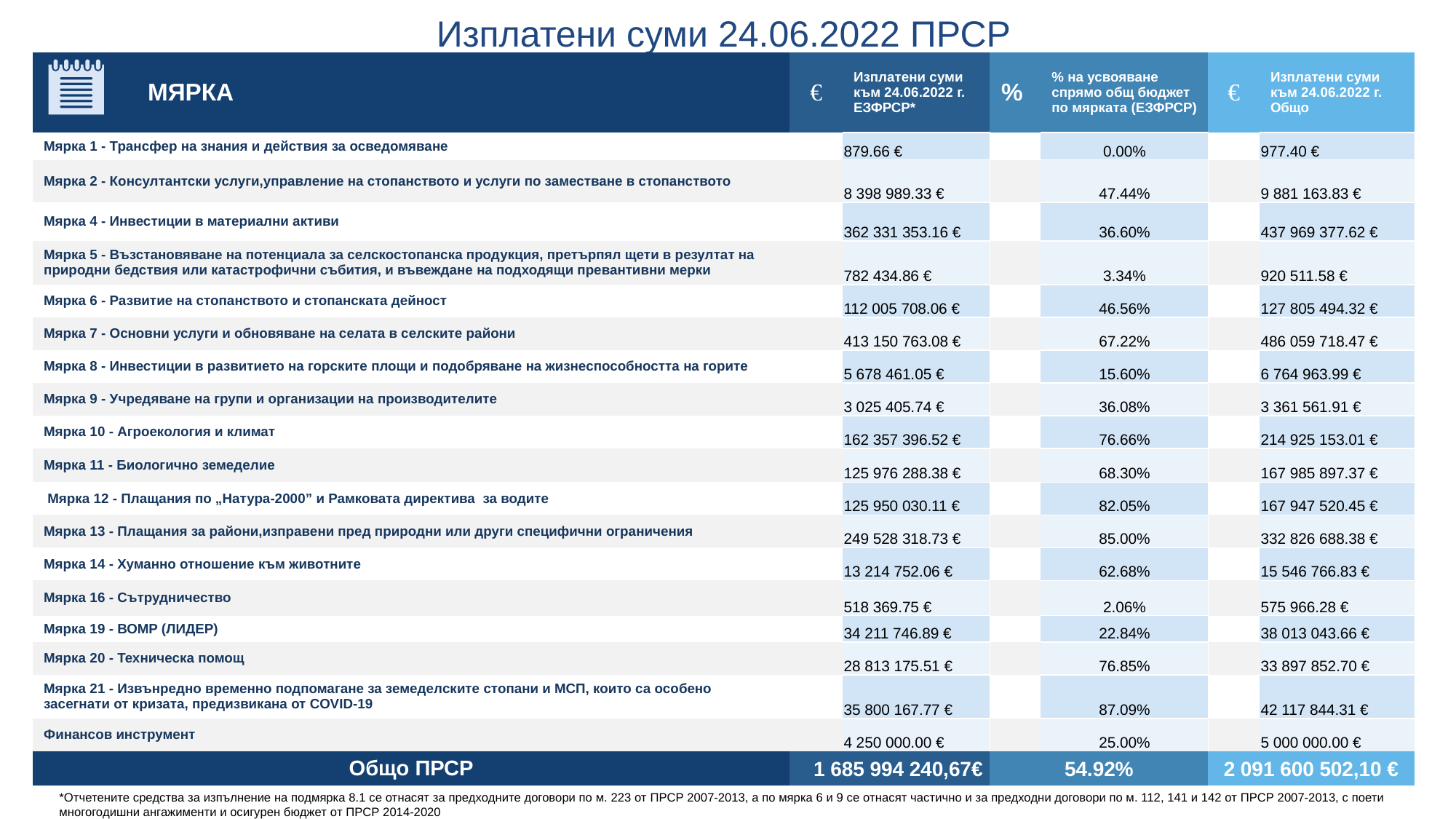

Изплатени суми 24.06.2022 ПРСР
|  | МЯРКА | € | Изплатени суми към 24.06.2022 г. ЕЗФРСР\* | % | % нa усвояване спрямо общ бюджет по мярката (ЕЗФРСР) | € | Изплатени суми към 24.06.2022 г. Общо |
| --- | --- | --- | --- | --- | --- | --- | --- |
| Мярка 1 - Трансфер на знания и действия за осведомяване |  |  | 879.66 € |  | 0.00% |  | 977.40 € |
| Мярка 2 - Консултантски услуги,управление на стопанството и услуги по заместване в стопанството |  |  | 8 398 989.33 € |  | 47.44% |  | 9 881 163.83 € |
| Мярка 4 - Инвестиции в материални активи |  |  | 362 331 353.16 € |  | 36.60% |  | 437 969 377.62 € |
| Мярка 5 - Възстановяване на потенциала за селскостопанска продукция, претърпял щети в резултат на природни бедствия или катастрофични събития, и въвеждане на подходящи превантивни мерки |  |  | 782 434.86 € |  | 3.34% |  | 920 511.58 € |
| Мярка 6 - Развитие на стопанството и стопанската дейност |  |  | 112 005 708.06 € |  | 46.56% |  | 127 805 494.32 € |
| Мярка 7 - Основни услуги и обновяване на селата в селските райони |  |  | 413 150 763.08 € |  | 67.22% |  | 486 059 718.47 € |
| Мярка 8 - Инвестиции в развитието на горските площи и подобряване на жизнеспособността на горите |  |  | 5 678 461.05 € |  | 15.60% |  | 6 764 963.99 € |
| Мярка 9 - Учредяване на групи и организации на производителите |  |  | 3 025 405.74 € |  | 36.08% |  | 3 361 561.91 € |
| Мярка 10 - Агроекология и климат |  |  | 162 357 396.52 € |  | 76.66% |  | 214 925 153.01 € |
| Мярка 11 - Биологично земеделие |  |  | 125 976 288.38 € |  | 68.30% |  | 167 985 897.37 € |
| Мярка 12 - Плащания по „Натура-2000” и Рамковата директива за водите |  |  | 125 950 030.11 € |  | 82.05% |  | 167 947 520.45 € |
| Мярка 13 - Плащания за райони,изправени пред природни или други специфични ограничения |  |  | 249 528 318.73 € |  | 85.00% |  | 332 826 688.38 € |
| Мярка 14 - Хуманно отношение към животните |  |  | 13 214 752.06 € |  | 62.68% |  | 15 546 766.83 € |
| Мярка 16 - Сътрудничество |  |  | 518 369.75 € |  | 2.06% |  | 575 966.28 € |
| Мярка 19 - ВОМР (ЛИДЕР) |  |  | 34 211 746.89 € |  | 22.84% |  | 38 013 043.66 € |
| Мярка 20 - Техническа помощ |  |  | 28 813 175.51 € |  | 76.85% |  | 33 897 852.70 € |
| Мярка 21 - Извънредно временно подпомагане за земеделските стопани и МСП, които са особено засегнати от кризата, предизвикана от COVID-19 |  |  | 35 800 167.77 € |  | 87.09% |  | 42 117 844.31 € |
| Финансов инструмент |  |  | 4 250 000.00 € |  | 25.00% |  | 5 000 000.00 € |
| Общо ПРСР |  | 1 685 994 240,67€ |  | 54.92% |  | 2 091 600 502,10 € |  |

*Отчетените средства за изпълнение на подмярка 8.1 се отнасят за предходните договори по м. 223 от ПРСР 2007-2013, а по мярка 6 и 9 се отнасят частично и за предходни договори по м. 112, 141 и 142 от ПРСР 2007-2013, с поети многогодишни ангажименти и осигурен бюджет от ПРСР 2014-2020